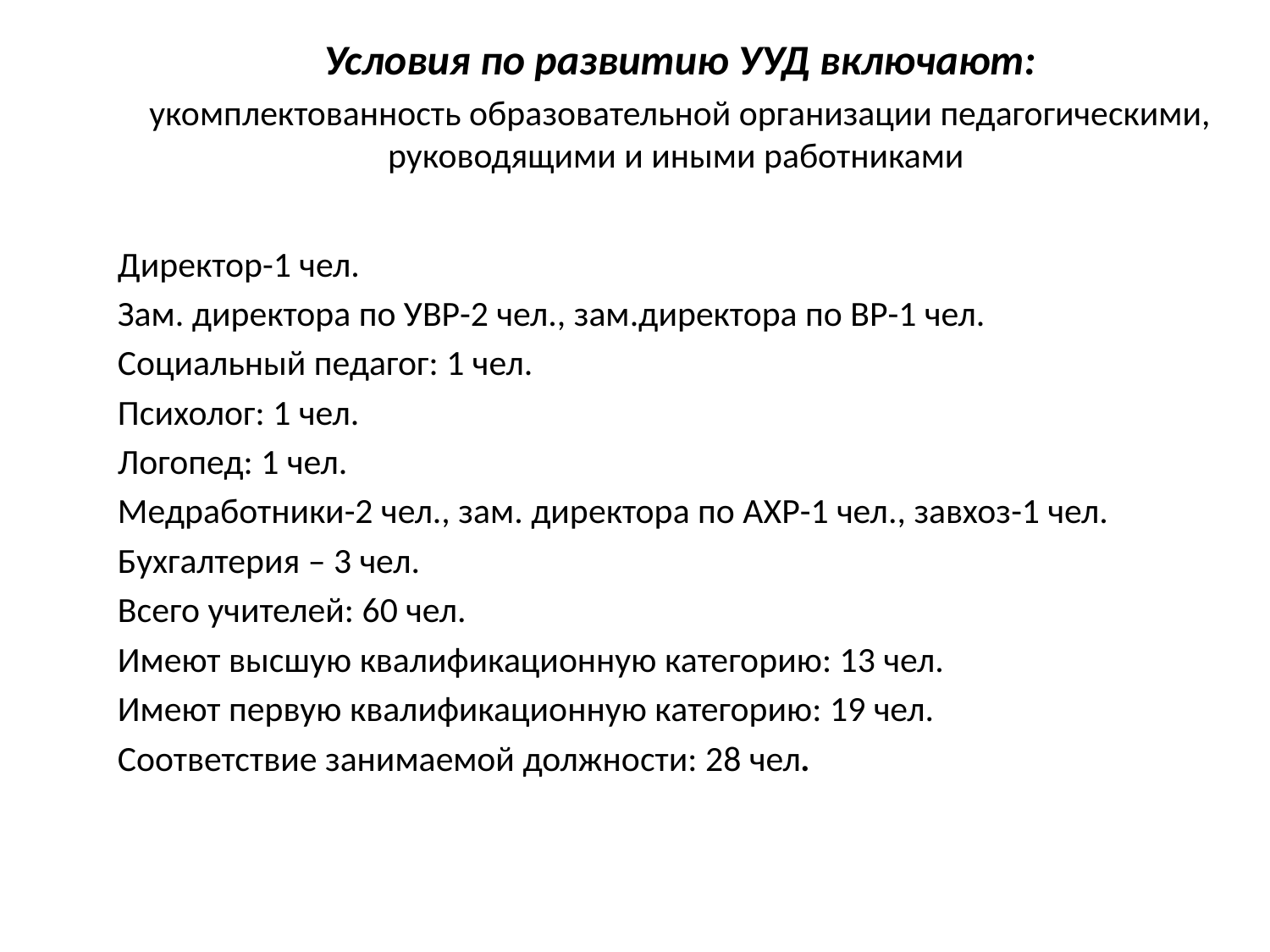

Условия по развитию УУД включают:
укомплектованность образовательной организации педагогическими, руководящими и иными работниками

Директор-1 чел.
Зам. директора по УВР-2 чел., зам.директора по ВР-1 чел.
Социальный педагог: 1 чел.
Психолог: 1 чел.
Логопед: 1 чел.
Медработники-2 чел., зам. директора по АХР-1 чел., завхоз-1 чел.
Бухгалтерия – 3 чел.
Всего учителей: 60 чел.
Имеют высшую квалификационную категорию: 13 чел.
Имеют первую квалификационную категорию: 19 чел.
Соответствие занимаемой должности: 28 чел.